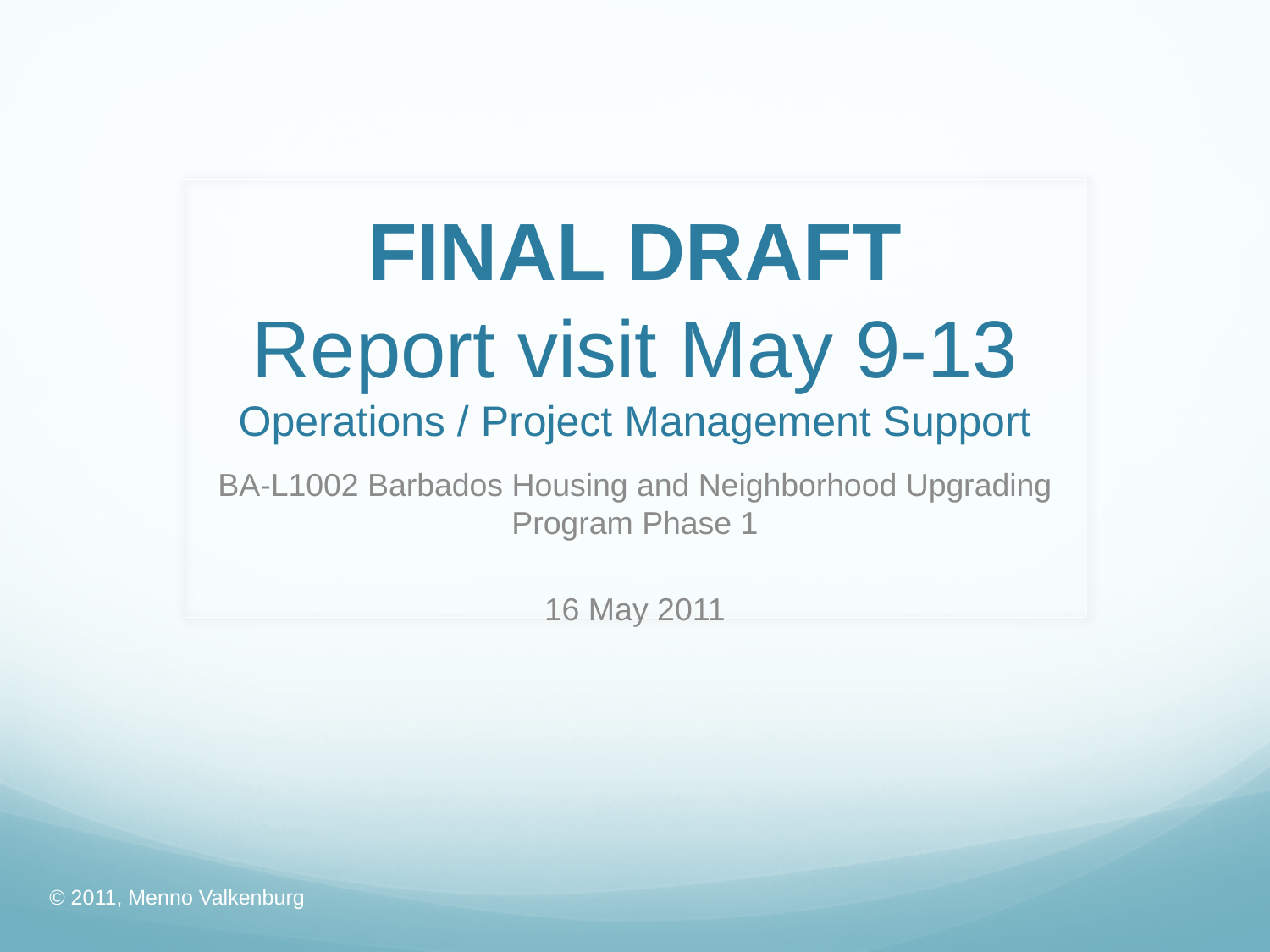

# FINAL DRAFT Report visit May 9-13 Operations / Project Management Support
BA-L1002 Barbados Housing and Neighborhood Upgrading Program Phase 1

16 May 2011
© 2011, Menno Valkenburg